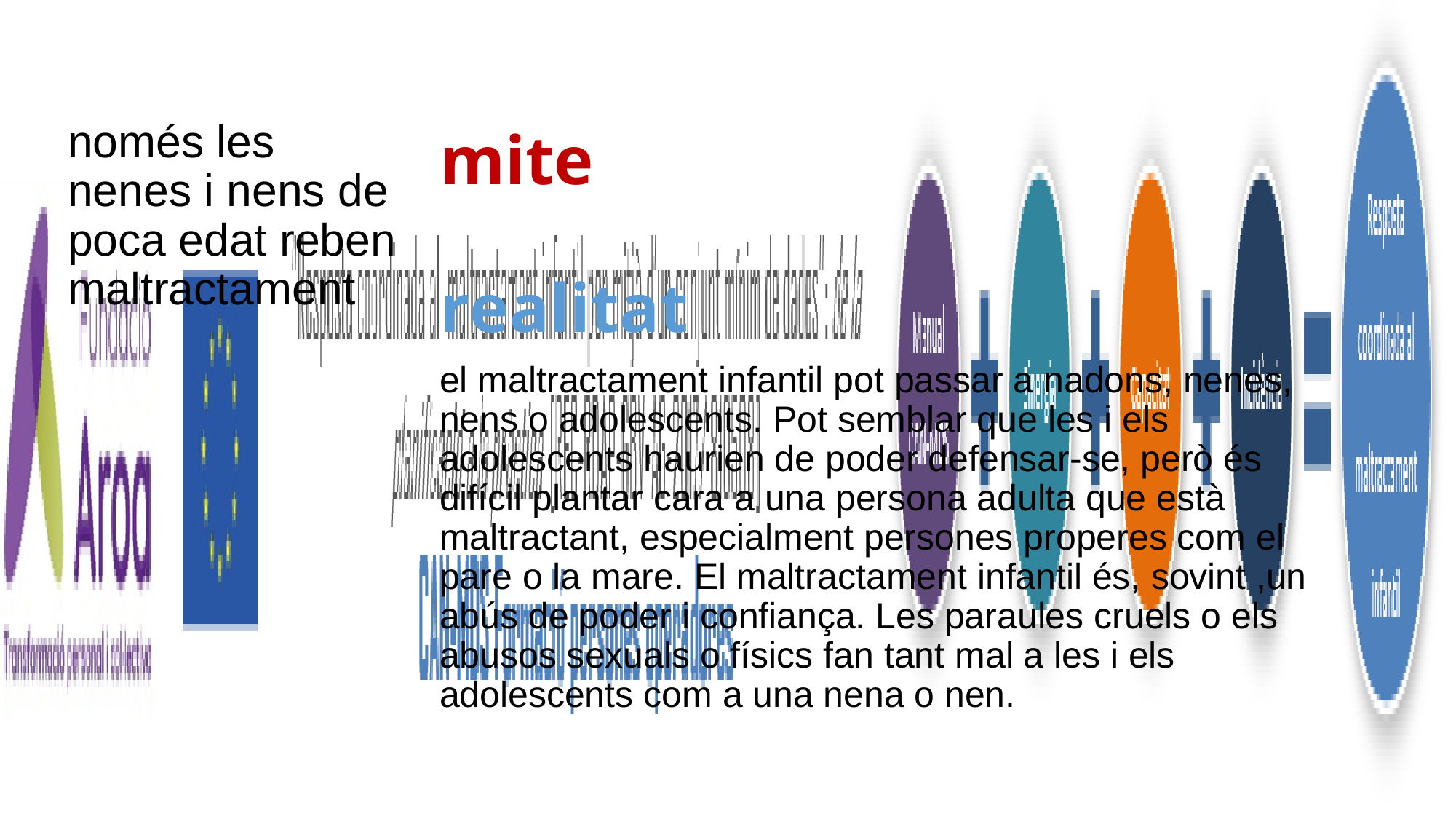

només les nenes i nens de poca edat reben maltractament
mite
realitat
el maltractament infantil pot passar a nadons, nenes, nens o adolescents. Pot semblar que les i els adolescents haurien de poder defensar-se, però és difícil plantar cara a una persona adulta que està maltractant, especialment persones properes com el pare o la mare. El maltractament infantil és, sovint ,un abús de poder i confiança. Les paraules cruels o els abusos sexuals o físics fan tant mal a les i els adolescents com a una nena o nen.